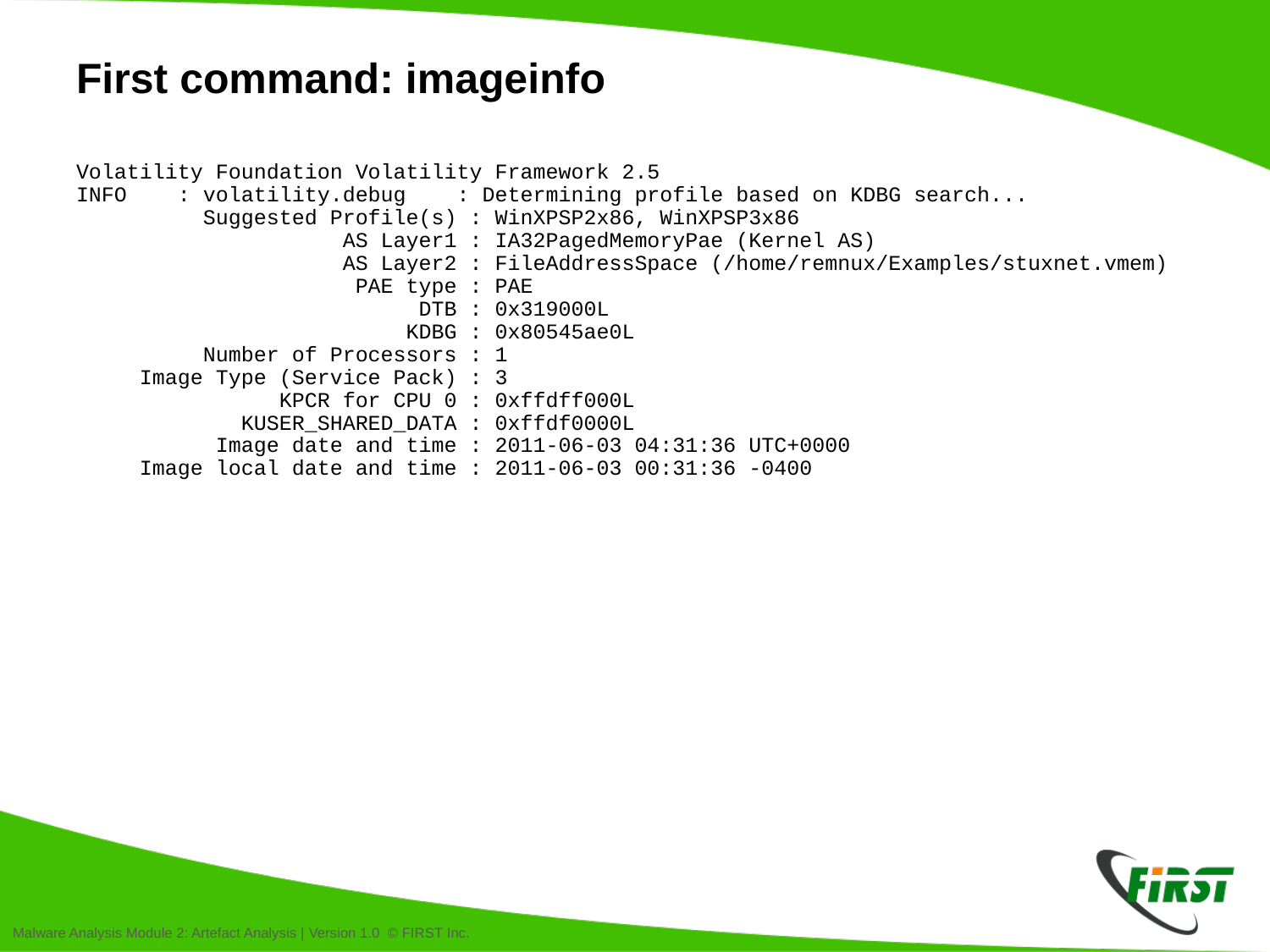

# First command: imageinfo
Volatility Foundation Volatility Framework 2.5
INFO    : volatility.debug    : Determining profile based on KDBG search...
          Suggested Profile(s) : WinXPSP2x86, WinXPSP3x86
                     AS Layer1 : IA32PagedMemoryPae (Kernel AS)
                     AS Layer2 : FileAddressSpace (/home/remnux/Examples/stuxnet.vmem)
                      PAE type : PAE
                           DTB : 0x319000L
                          KDBG : 0x80545ae0L
          Number of Processors : 1
     Image Type (Service Pack) : 3
                KPCR for CPU 0 : 0xffdff000L
             KUSER_SHARED_DATA : 0xffdf0000L
           Image date and time : 2011-06-03 04:31:36 UTC+0000
     Image local date and time : 2011-06-03 00:31:36 -0400